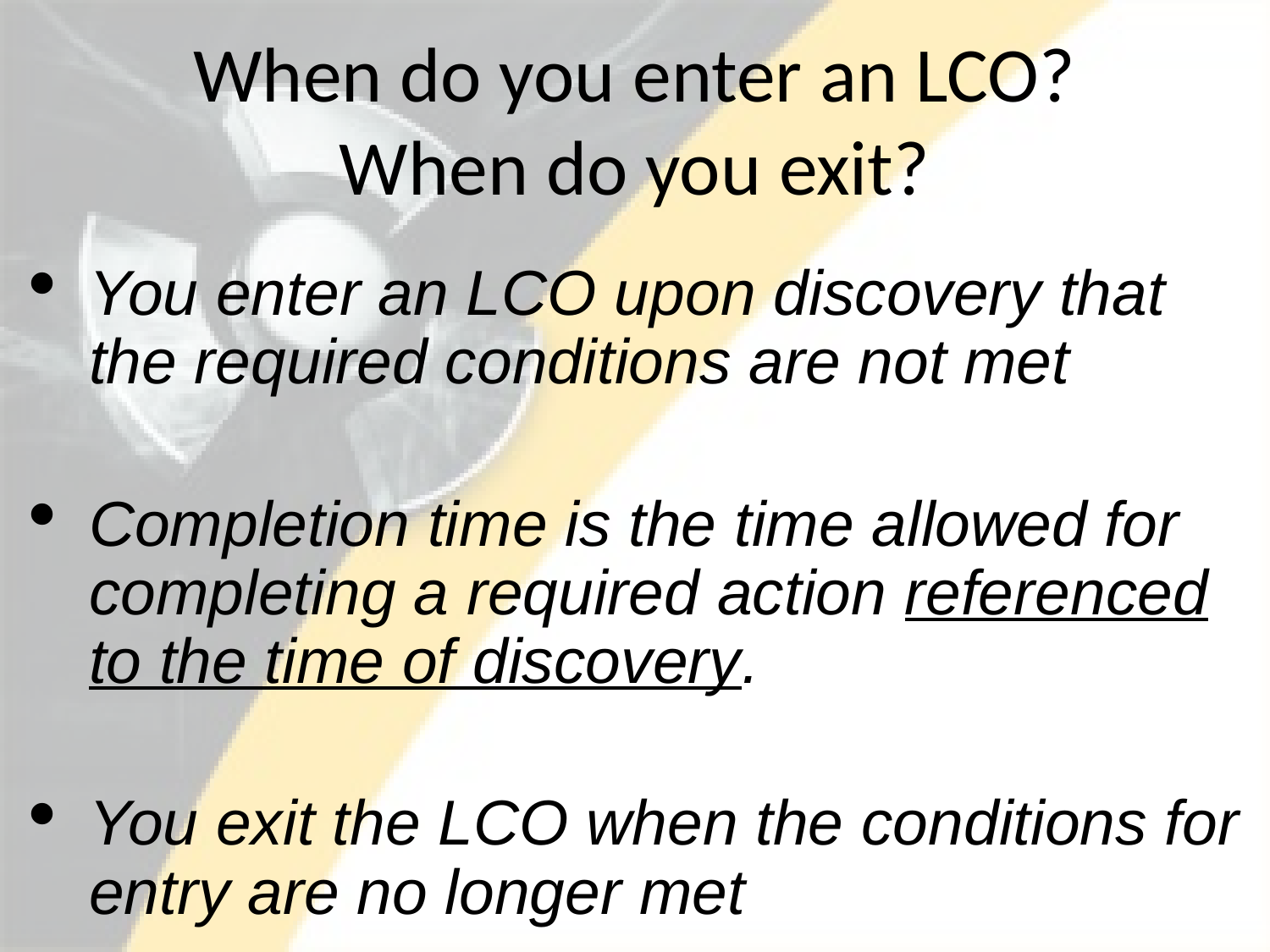

# When do you enter an LCO? When do you exit?
You enter an LCO upon discovery that the required conditions are not met

Completion time is the time allowed for completing a required action referenced to the time of discovery.

You exit the LCO when the conditions for entry are no longer met